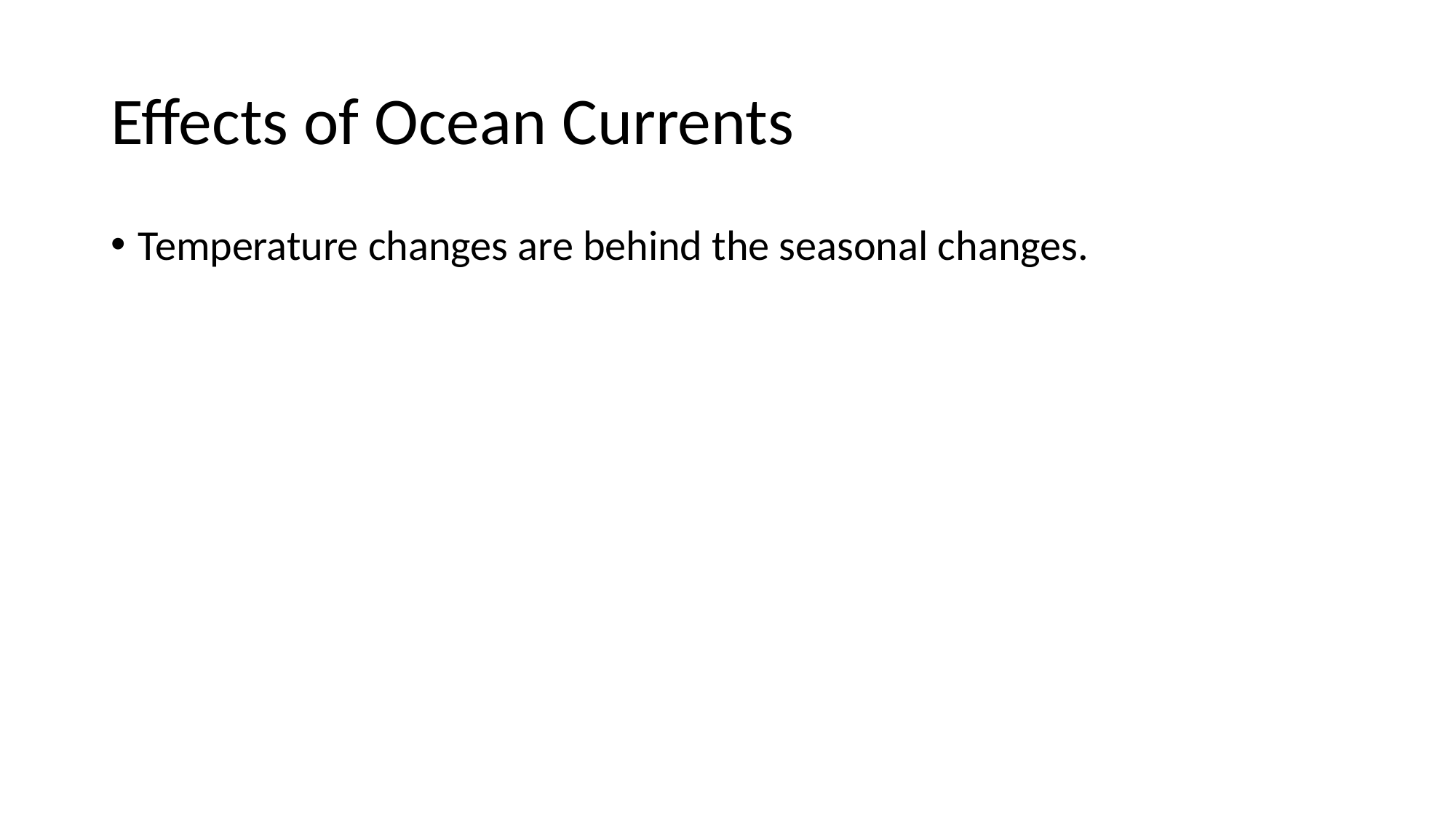

# Effects of Ocean Currents
Temperature changes are behind the seasonal changes.